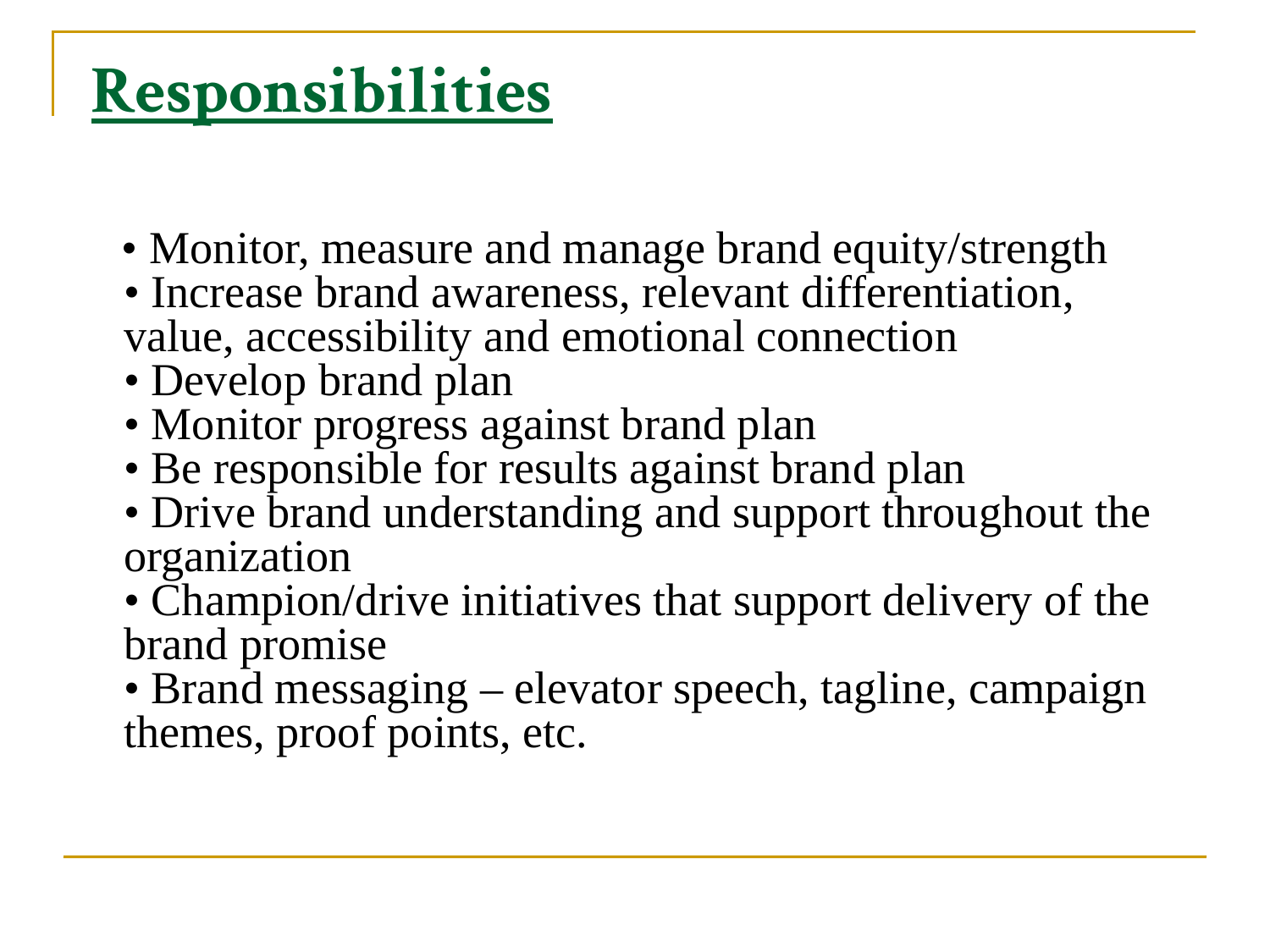

# Responsibilities
    • Monitor, measure and manage brand equity/strength
• Increase brand awareness, relevant differentiation, value, accessibility and emotional connection
• Develop brand plan
• Monitor progress against brand plan
• Be responsible for results against brand plan
• Drive brand understanding and support throughout the organization
• Champion/drive initiatives that support delivery of the brand promise
• Brand messaging – elevator speech, tagline, campaign themes, proof points, etc.